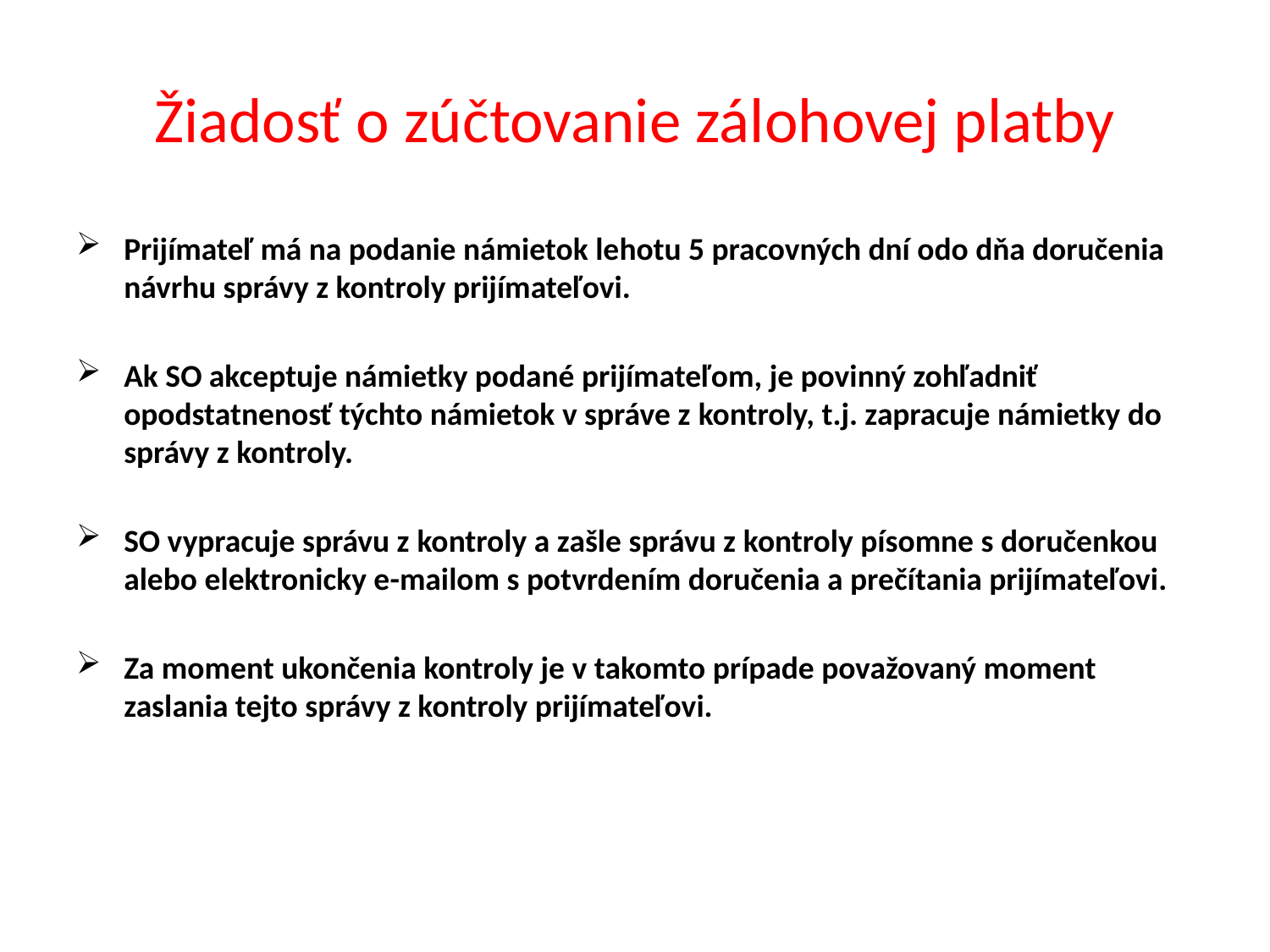

# Žiadosť o zúčtovanie zálohovej platby
Prijímateľ má na podanie námietok lehotu 5 pracovných dní odo dňa doručenia návrhu správy z kontroly prijímateľovi.

Ak SO akceptuje námietky podané prijímateľom, je povinný zohľadniť opodstatnenosť týchto námietok v správe z kontroly, t.j. zapracuje námietky do správy z kontroly.

SO vypracuje správu z kontroly a zašle správu z kontroly písomne s doručenkou alebo elektronicky e-mailom s potvrdením doručenia a prečítania prijímateľovi.

Za moment ukončenia kontroly je v takomto prípade považovaný moment zaslania tejto správy z kontroly prijímateľovi.